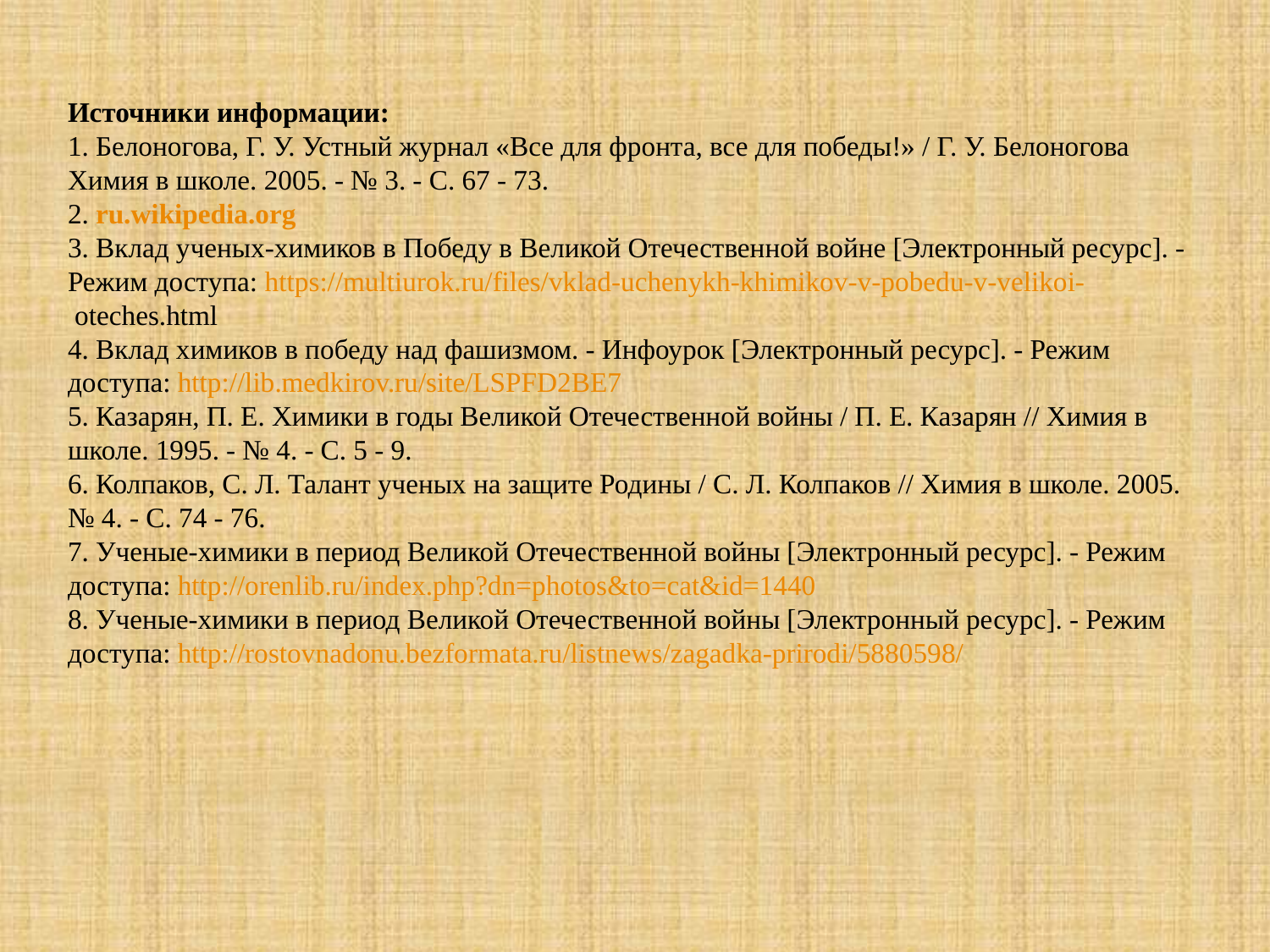

Источники информации:
1. Белоногова, Г. У. Устный журнал «Все для фронта, все для победы!» / Г. У. Белоногова Химия в школе. 2005. - № 3. - С. 67 - 73.
2. ru.wikipedia.org
3. Вклад ученых-химиков в Победу в Великой Отечественной войне [Электронный ресурс]. - Режим доступа: https://multiurok.ru/files/vklad-uchenykh-khimikov-v-pobedu-v-velikoi- oteches.html
4. Вклад химиков в победу над фашизмом. - Инфоурок [Электронный ресурс]. - Режим доступа: http://lib.medkirov.ru/site/LSPFD2BE7
5. Казарян, П. Е. Химики в годы Великой Отечественной войны / П. Е. Казарян // Химия в школе. 1995. - № 4. - С. 5 - 9.
6. Колпаков, С. Л. Талант ученых на защите Родины / С. Л. Колпаков // Химия в школе. 2005. № 4. - С. 74 - 76.
7. Ученые-химики в период Великой Отечественной войны [Электронный ресурс]. - Режим доступа: http://orenlib.ru/index.php?dn=photos&to=cat&id=1440
8. Ученые-химики в период Великой Отечественной войны [Электронный ресурс]. - Режим доступа: http://rostovnadonu.bezformata.ru/listnews/zagadka-prirodi/5880598/